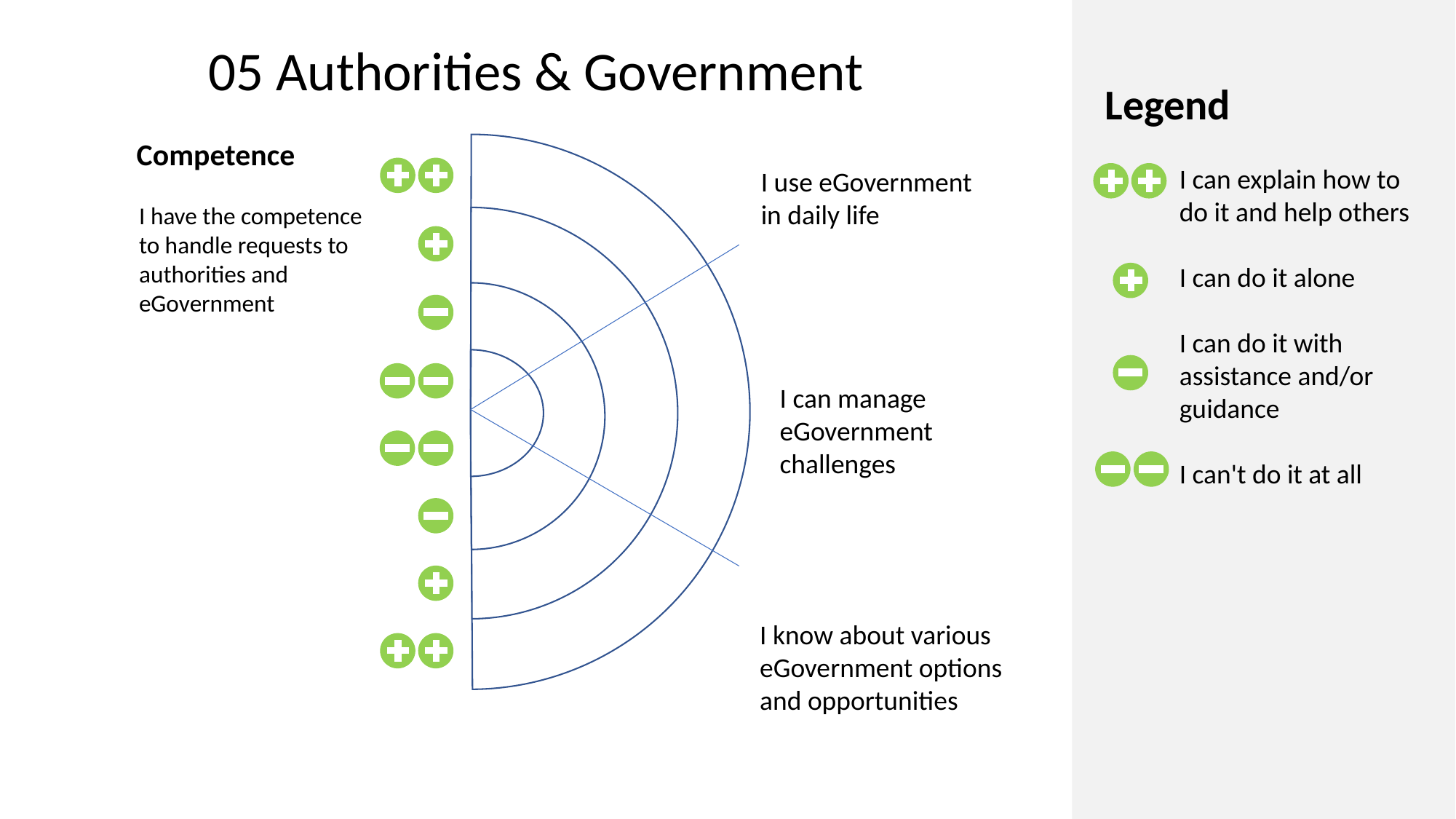

05 Authorities & Government
Legend

	I can explain how to do it and help others

	I can do it alone

	I can do it with assistance and/or guidance

	I can't do it at all

Competence

I use eGovernment in daily life

I have the competence to handle requests to authorities and eGovernment

I can manage eGovernment challenges

I know about various eGovernment options and opportunities